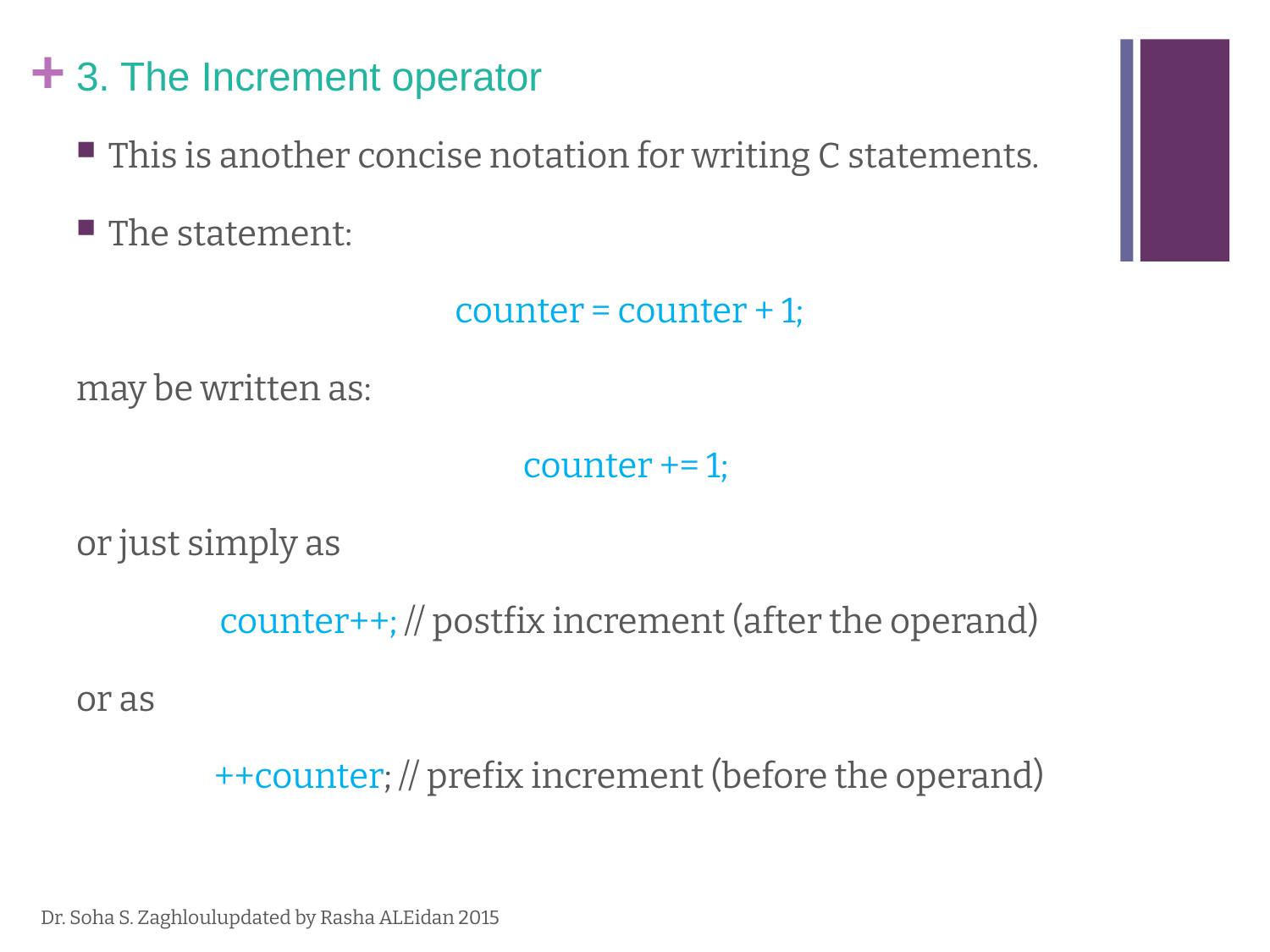

# 3. The Increment operator
This is another concise notation for writing C statements.
The statement:
counter = counter + 1;
may be written as:
counter += 1;
or just simply as
counter++; // postfix increment (after the operand)
or as
++counter; // prefix increment (before the operand)
Dr. Soha S. Zaghloul			updated by Rasha ALEidan 2015